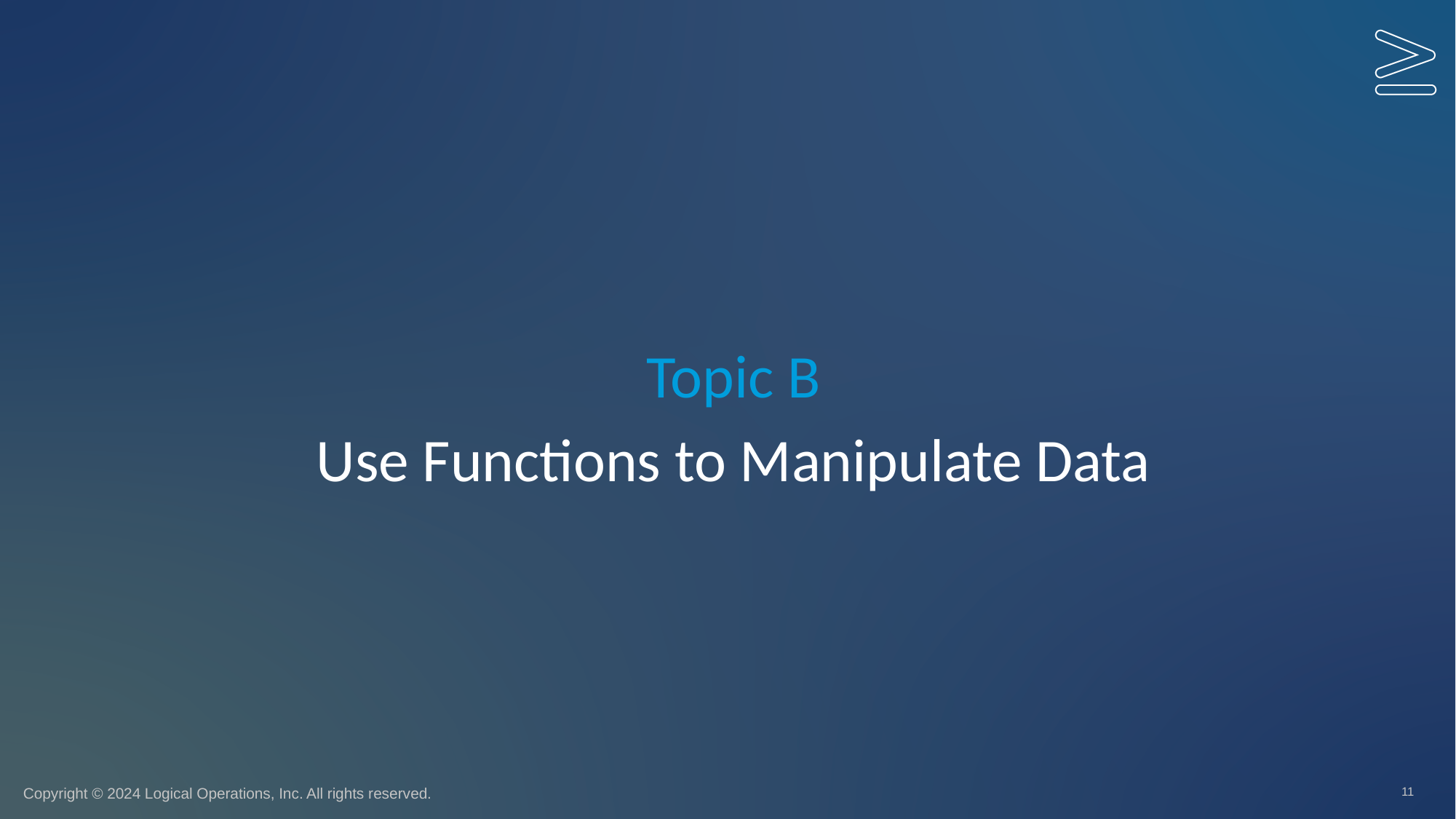

Topic B
# Use Functions to Manipulate Data
11